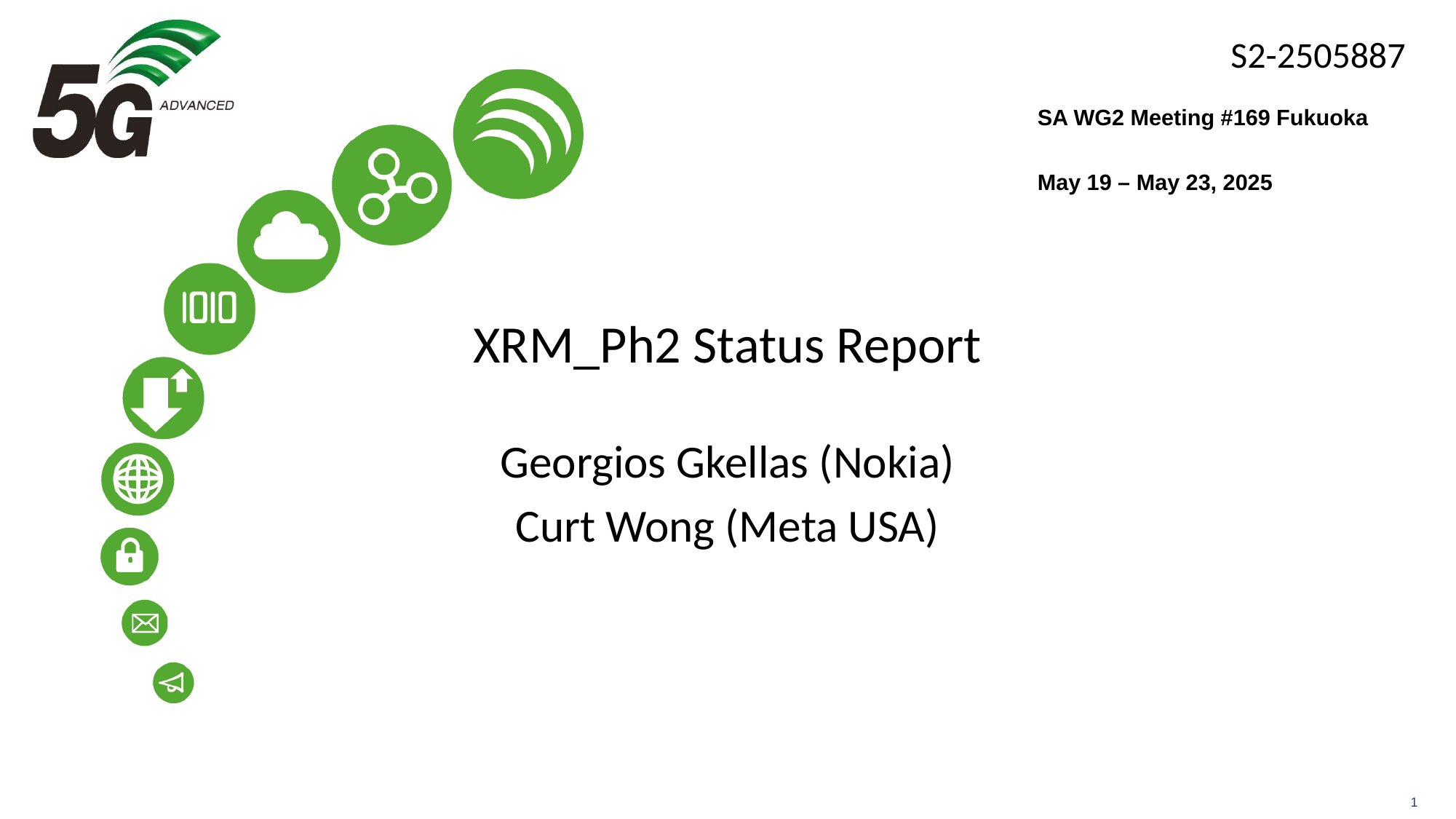

SA WG2 Meeting #169 Fukuoka
May 19 – May 23, 2025
# XRM_Ph2 Status Report
Georgios Gkellas (Nokia)
Curt Wong (Meta USA)